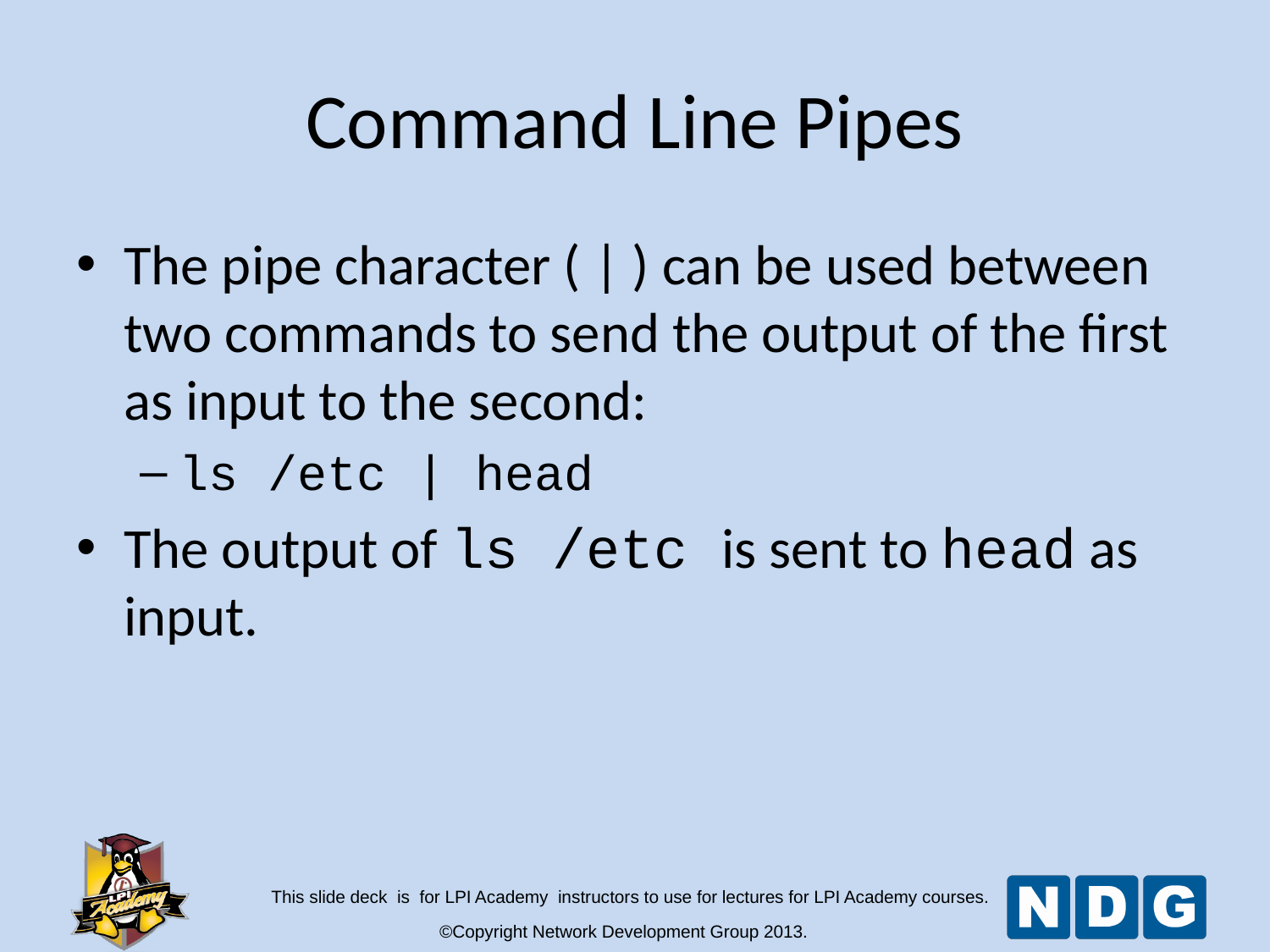

# Command Line Pipes
The pipe character ( | ) can be used between two commands to send the output of the first as input to the second:
ls /etc | head
The output of ls /etc is sent to head as input.